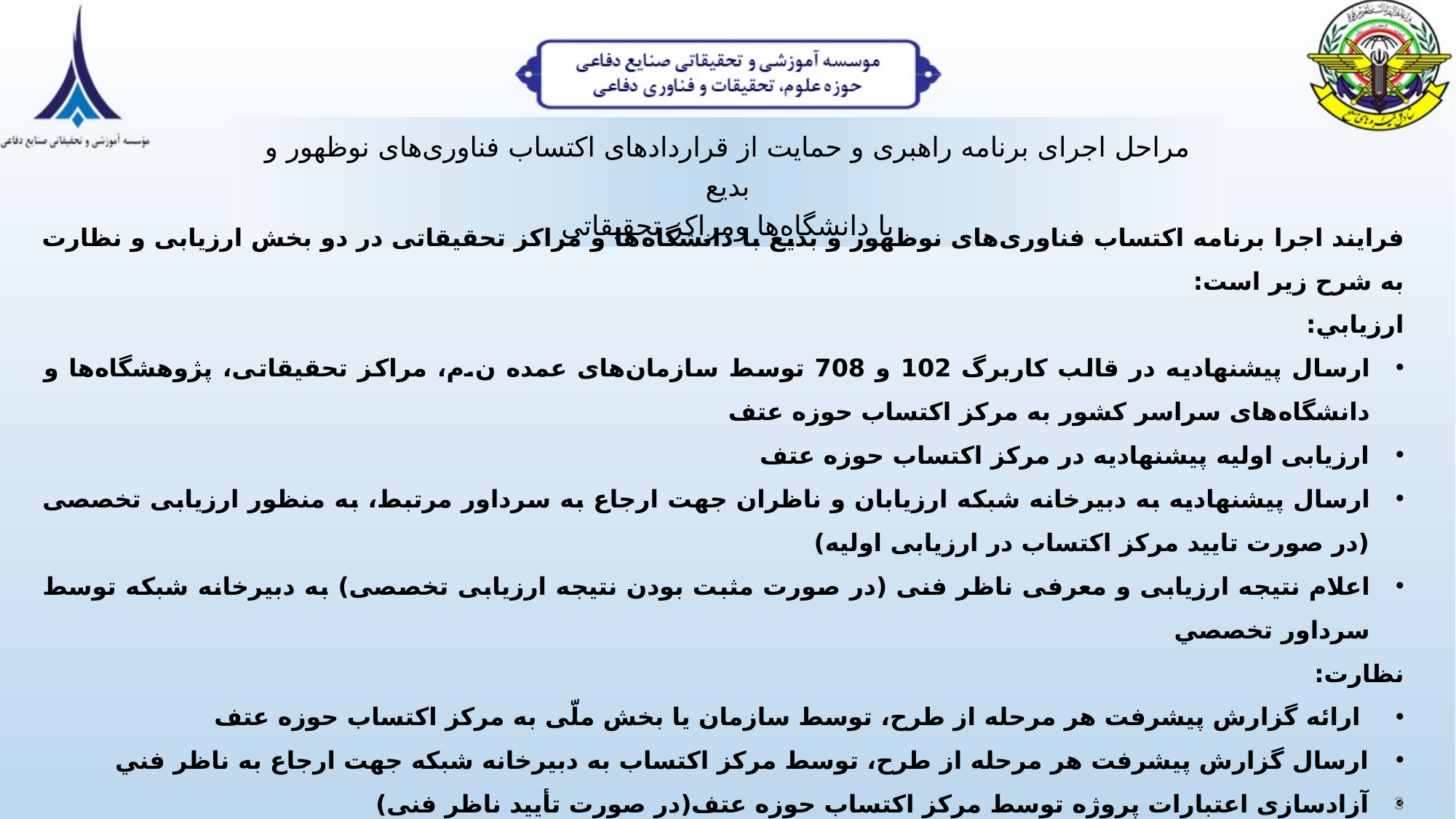

مراحل اجرای برنامه راهبری و حمایت از قراردادهای اکتساب فناوری‌های نوظهور و بدیع
با دانشگاه‌ها ومراکز تحقیقاتی
فرايند اجرا برنامه اکتساب فناوری‌های نوظهور و بدیع با دانشگاه‌ها و مراکز تحقیقاتی در دو بخش ارزیابی و نظارت به شرح زير است:
ارزيابي:
ارسال پیشنهادیه در قالب کاربرگ 102 و 708 توسط سازمان‌های عمده ن.م، مراکز تحقیقاتی، پژوهشگاه‌ها و دانشگاه‌های سراسر کشور به مرکز اکتساب حوزه عتف
ارزیابی اولیه پیشنهادیه در مرکز اکتساب حوزه عتف
ارسال پیشنهادیه به دبیرخانه شبکه ارزیابان و ناظران جهت ارجاع به سرداور مرتبط، به منظور ارزیابی تخصصی (در صورت تایید مرکز اکتساب در ارزیابی اولیه)
اعلام نتیجه ارزیابی و معرفی ناظر فنی (در صورت مثبت بودن نتيجه ارزیابی تخصصی) به دبیرخانه شبکه توسط سرداور تخصصي
نظارت:
 ارائه گزارش پیشرفت هر مرحله از طرح، توسط سازمان یا بخش ملّی به مركز اكتساب حوزه عتف
ارسال گزارش پیشرفت هر مرحله از طرح، توسط مركز اكتساب به دبیرخانه شبکه جهت ارجاع به ناظر فني
آزادسازی اعتبارات پروژه توسط مركز اكتساب حوزه عتف(در صورت تأیید ناظر فنی)
نظر تخصصي ناظر فني مبني بر تعيين تكليف طرح (جاري، خاتمه و مختومه)
اعلام مختومگی طرح در صورت عدم تایید نتایج اجرای طرح توسط ناظر فنی
تکمیل فرآیند خاتمه‌یافتگی طرح در صورت تایید گزارش پیشرفت 100 درصدی توسط ناظر فني
3